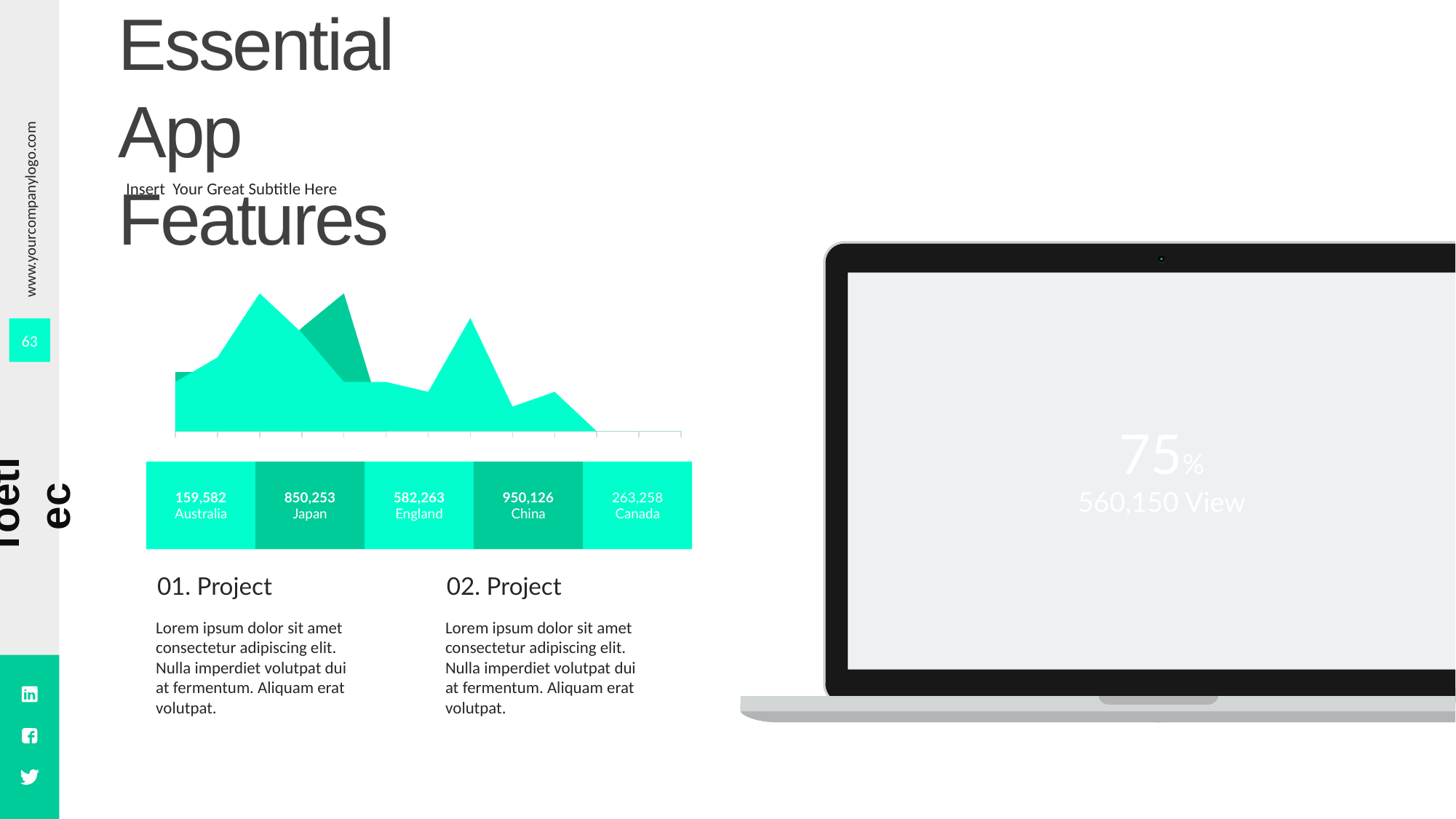

Essential App Features
Insert  Your Great Subtitle Here

### Chart

| Category | Series 1 | Series 2 |
|---|---|---|
63
75%
560,150 View
159,582
Australia
850,253
Japan
582,263
England
950,126
China
263,258
Canada
01. Project
02. Project
Lorem ipsum dolor sit amet consectetur adipiscing elit. Nulla imperdiet volutpat dui at fermentum. Aliquam erat volutpat.
Lorem ipsum dolor sit amet consectetur adipiscing elit. Nulla imperdiet volutpat dui at fermentum. Aliquam erat volutpat.